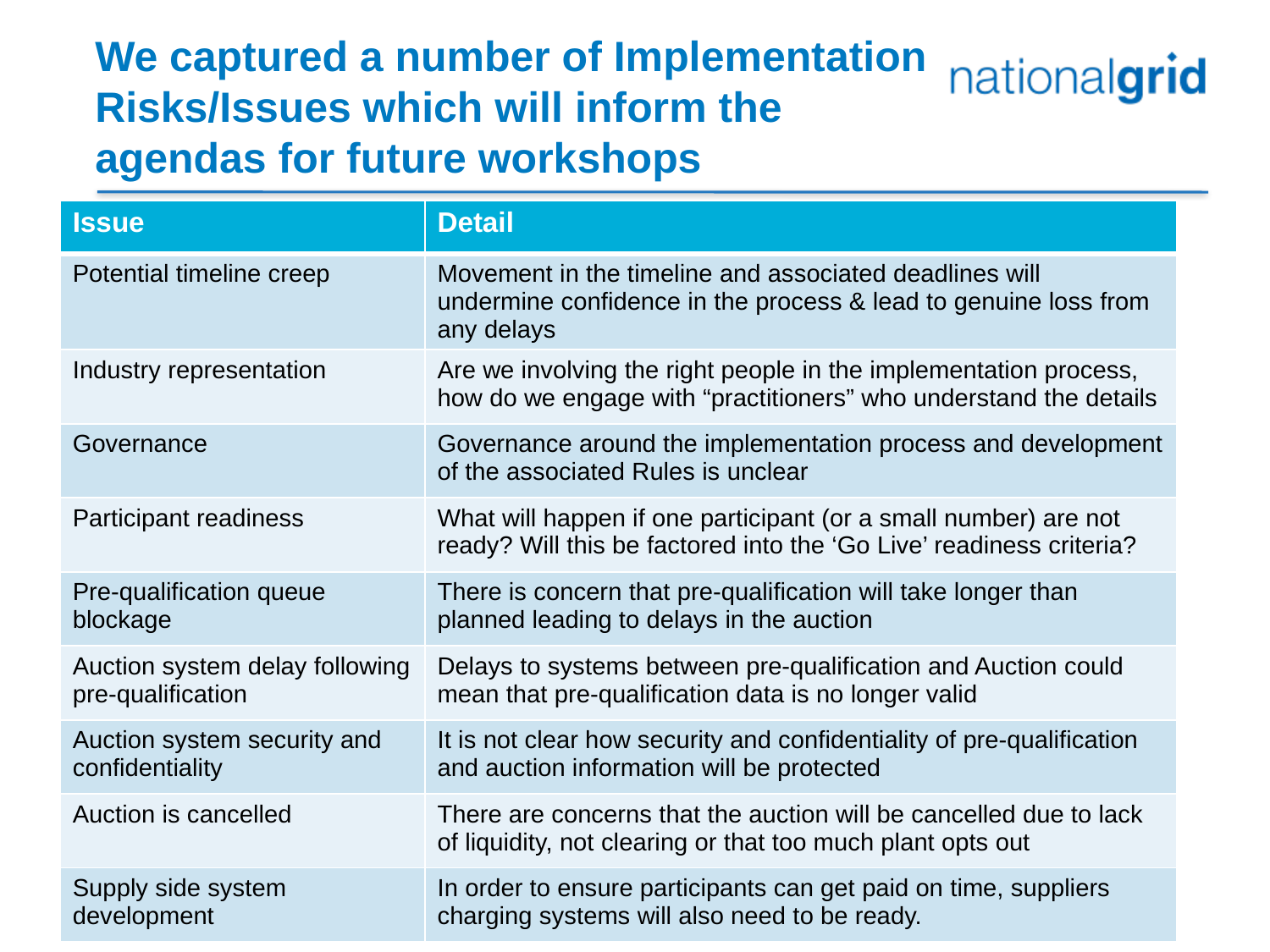

# We captured a number of Implementation Risks/Issues which will inform the agendas for future workshops
| Issue | Detail |
| --- | --- |
| Potential timeline creep | Movement in the timeline and associated deadlines will undermine confidence in the process & lead to genuine loss from any delays |
| Industry representation | Are we involving the right people in the implementation process, how do we engage with “practitioners” who understand the details |
| Governance | Governance around the implementation process and development of the associated Rules is unclear |
| Participant readiness | What will happen if one participant (or a small number) are not ready? Will this be factored into the ‘Go Live’ readiness criteria? |
| Pre-qualification queue blockage | There is concern that pre-qualification will take longer than planned leading to delays in the auction |
| Auction system delay following pre-qualification | Delays to systems between pre-qualification and Auction could mean that pre-qualification data is no longer valid |
| Auction system security and confidentiality | It is not clear how security and confidentiality of pre-qualification and auction information will be protected |
| Auction is cancelled | There are concerns that the auction will be cancelled due to lack of liquidity, not clearing or that too much plant opts out |
| Supply side system development | In order to ensure participants can get paid on time, suppliers charging systems will also need to be ready. |